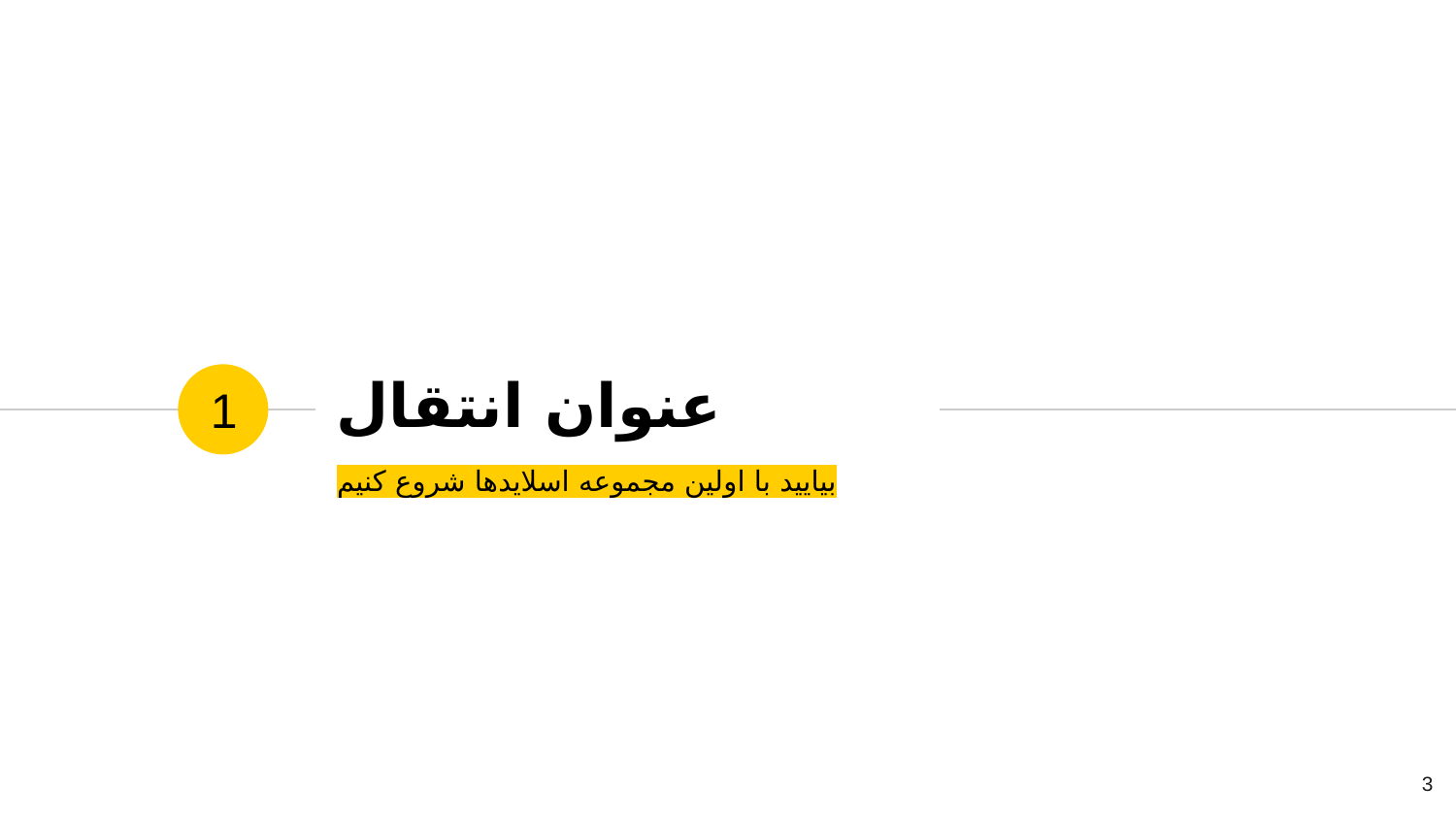

# عنوان انتقال
1
بیایید با اولین مجموعه اسلایدها شروع کنیم
3